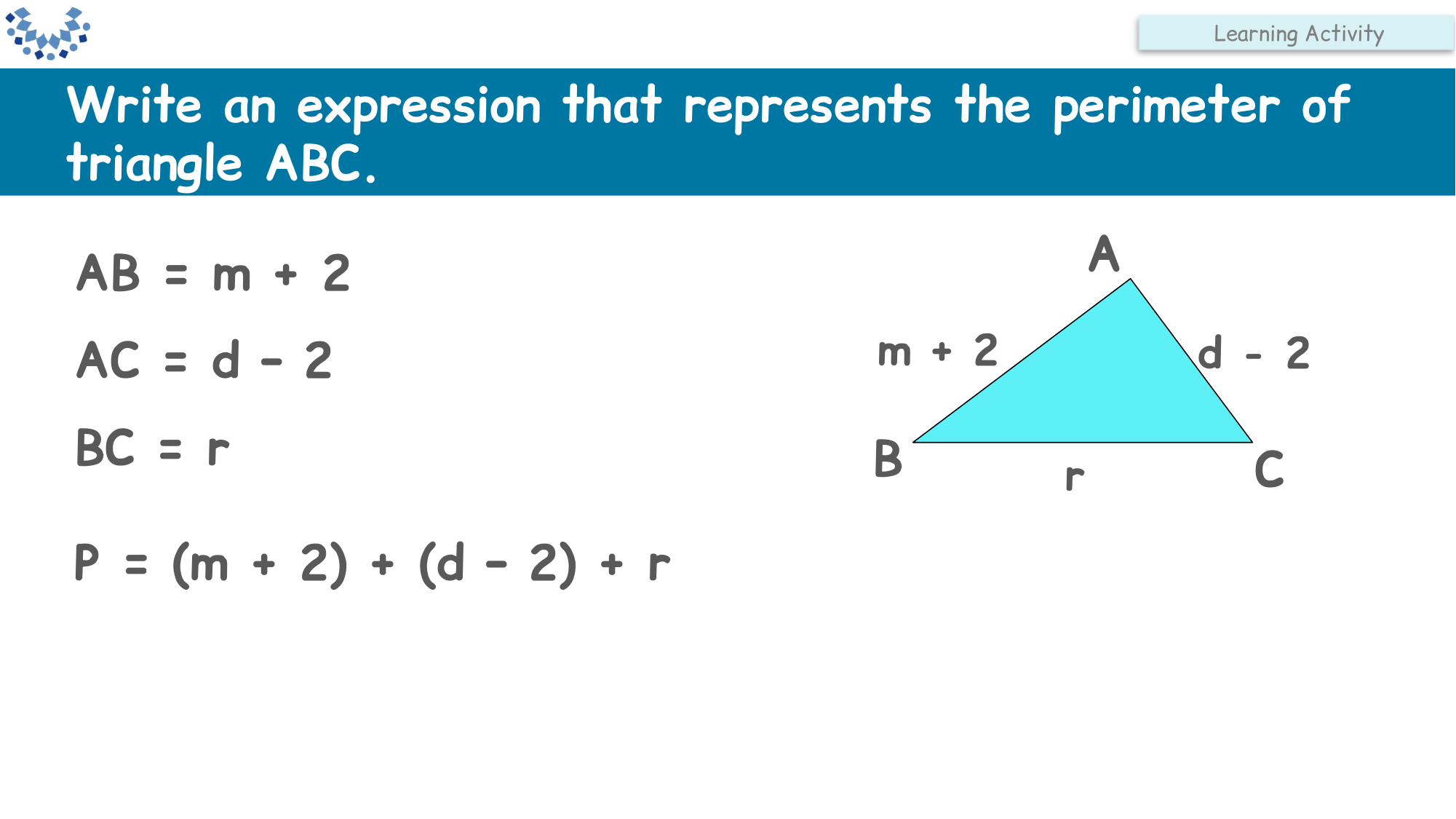

Learning Activity
Write an expression that represents the perimeter of triangle ABC.
AB = m + 2
AC = d – 2
BC = r
A

B
C
m + 2
r
d - 2
P = (m + 2) + (d – 2) + r